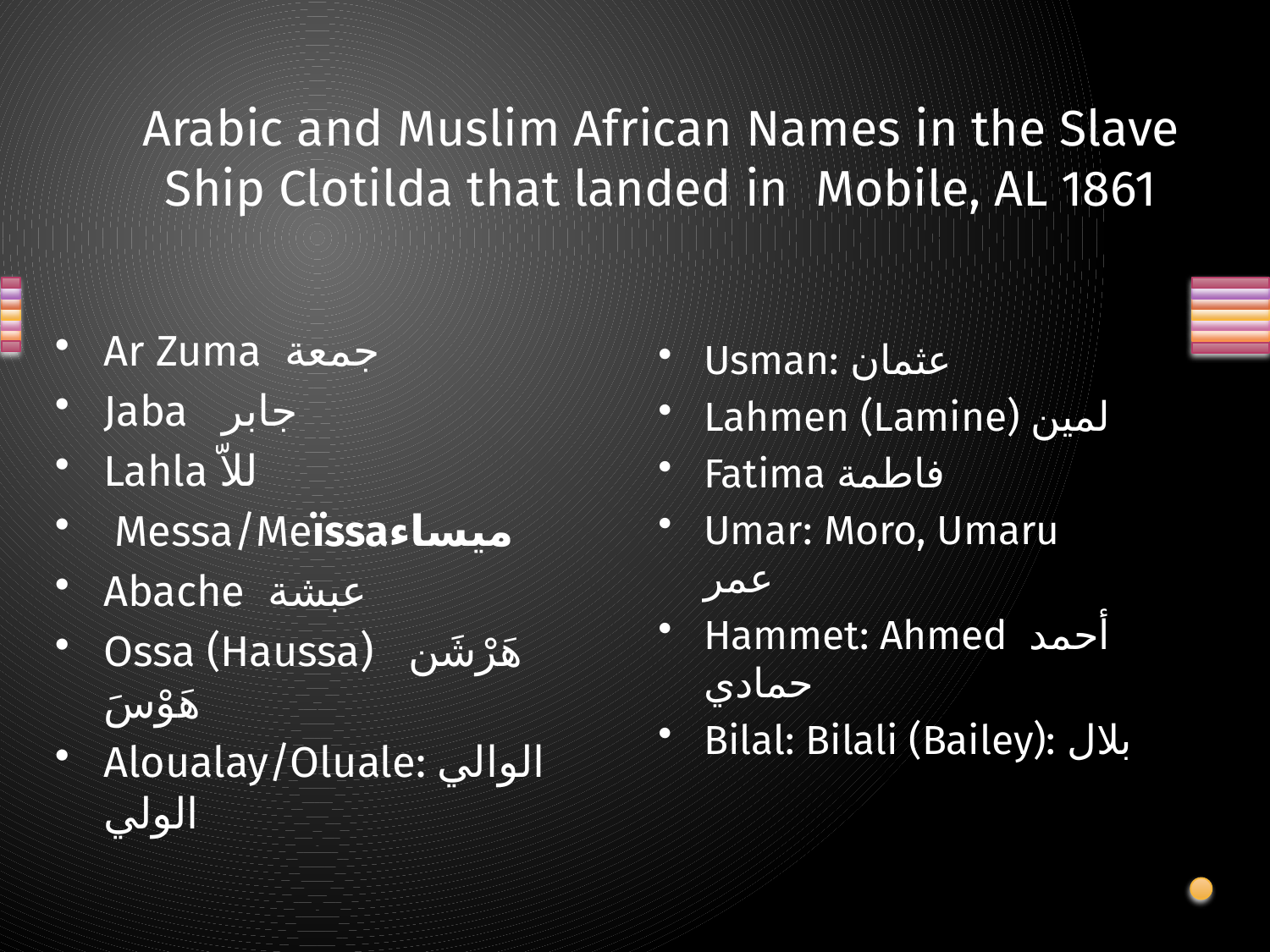

# Arabic and Muslim African Names in the Slave Ship Clotilda that landed in  Mobile, AL 1861

Usman: عثمان
Lahmen (Lamine) لمين
Fatima فاطمة
Umar: Moro, Umaru عمر
Hammet: Ahmed  أحمد حمادي
Bilal: Bilali (Bailey): بلال
Ar Zuma  جمعة
Jaba   جابر
Lahla للاّ
 Messa/Meïssaميساء
Abache  عبشة
Ossa (Haussa)   هَرْشَن هَوْسَ
Aloualay/Oluale: الوالي الولي